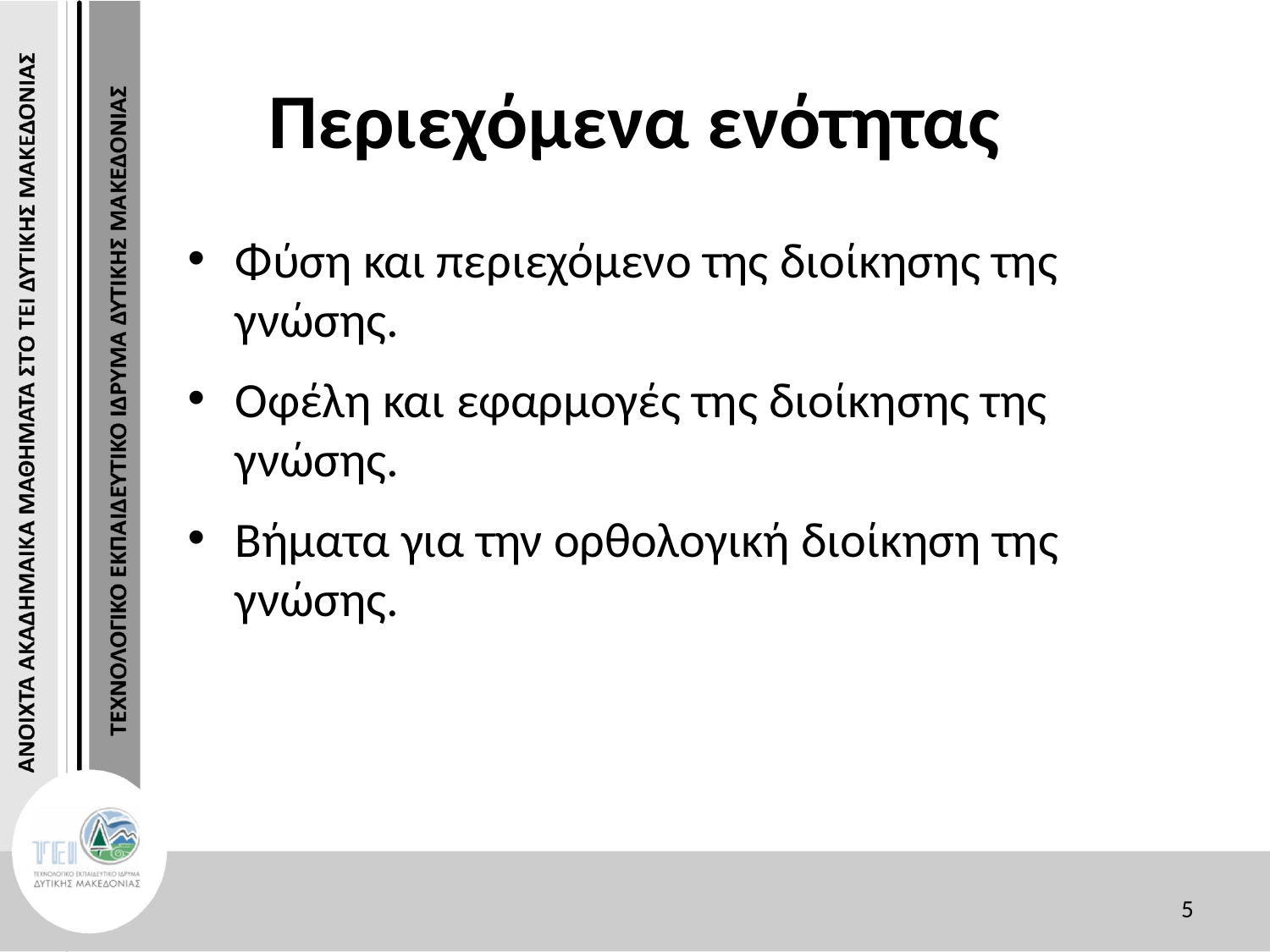

# Περιεχόμενα ενότητας
Φύση και περιεχόμενο της διοίκησης της γνώσης.
Οφέλη και εφαρμογές της διοίκησης της γνώσης.
Βήματα για την ορθολογική διοίκηση της γνώσης.

5